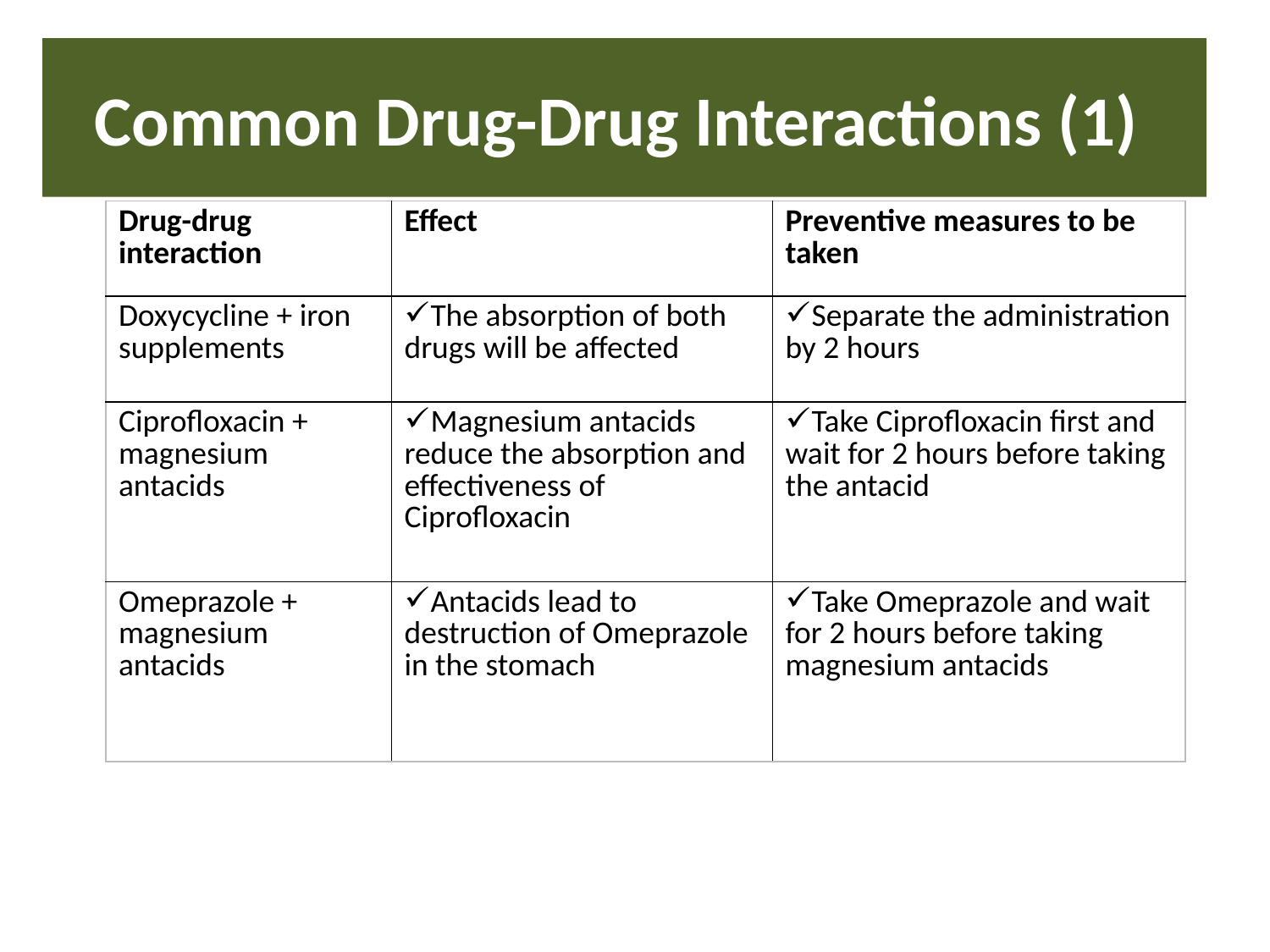

# Common Drug-Drug Interactions (1)
| Drug-drug interaction | Effect | Preventive measures to be taken |
| --- | --- | --- |
| Doxycycline + iron supplements | The absorption of both drugs will be affected | Separate the administration by 2 hours |
| Ciprofloxacin + magnesium antacids | Magnesium antacids reduce the absorption and effectiveness of Ciprofloxacin | Take Ciprofloxacin first and wait for 2 hours before taking the antacid |
| Omeprazole + magnesium antacids | Antacids lead to destruction of Omeprazole in the stomach | Take Omeprazole and wait for 2 hours before taking magnesium antacids |